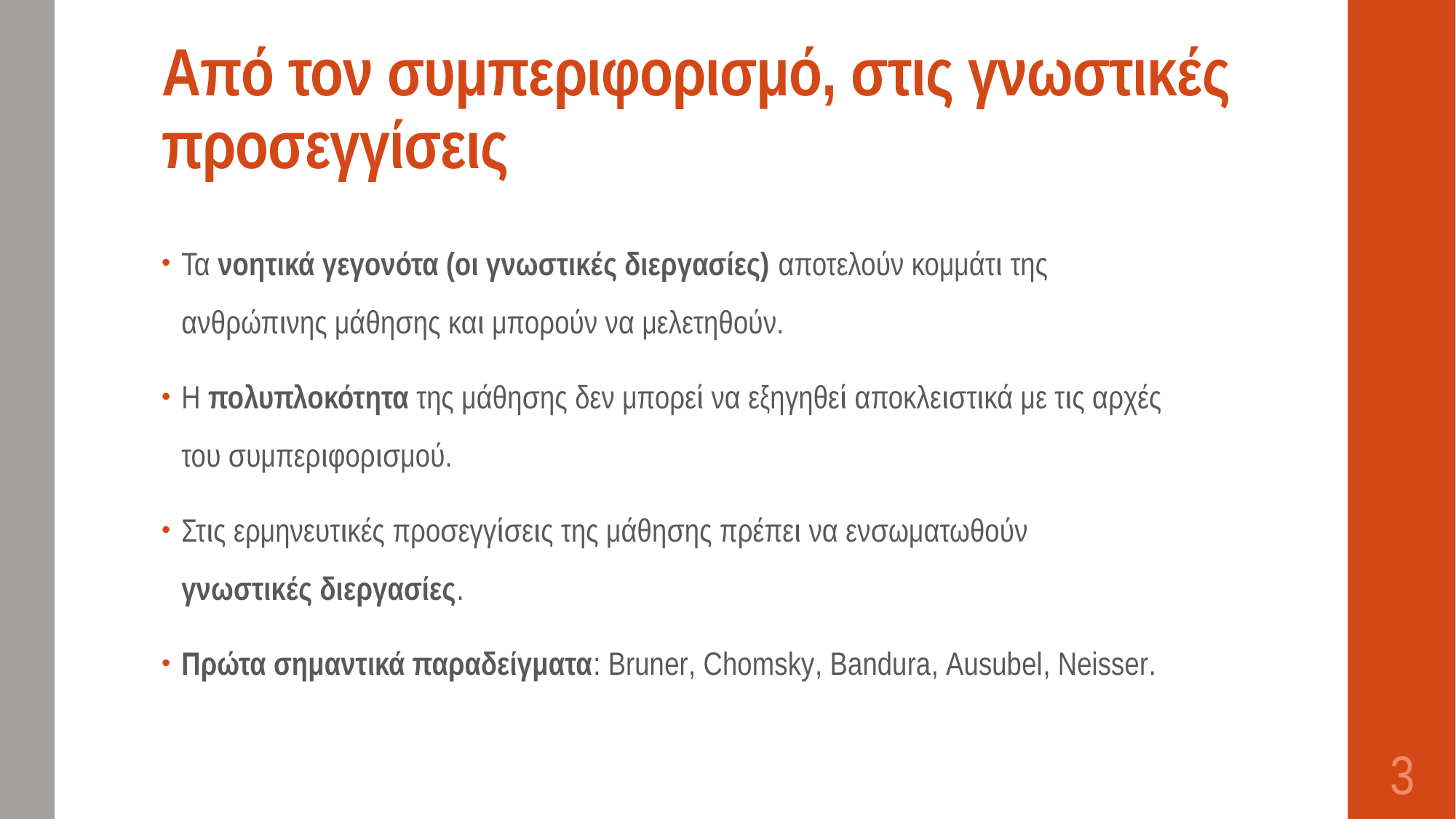

# Από τον συμπεριφορισμό, στις γνωστικές προσεγγίσεις
Τα νοητικά γεγονότα (οι γνωστικές διεργασίες) αποτελούν κομμάτι της ανθρώπινης μάθησης και μπορούν να μελετηθούν.
Η πολυπλοκότητα της μάθησης δεν μπορεί να εξηγηθεί αποκλειστικά με τις αρχές του συμπεριφορισμού.
Στις ερμηνευτικές προσεγγίσεις της μάθησης πρέπει να ενσωματωθούν γνωστικές διεργασίες.
Πρώτα σημαντικά παραδείγματα: Bruner, Chomsky, Bandura, Ausubel, Neisser.
3